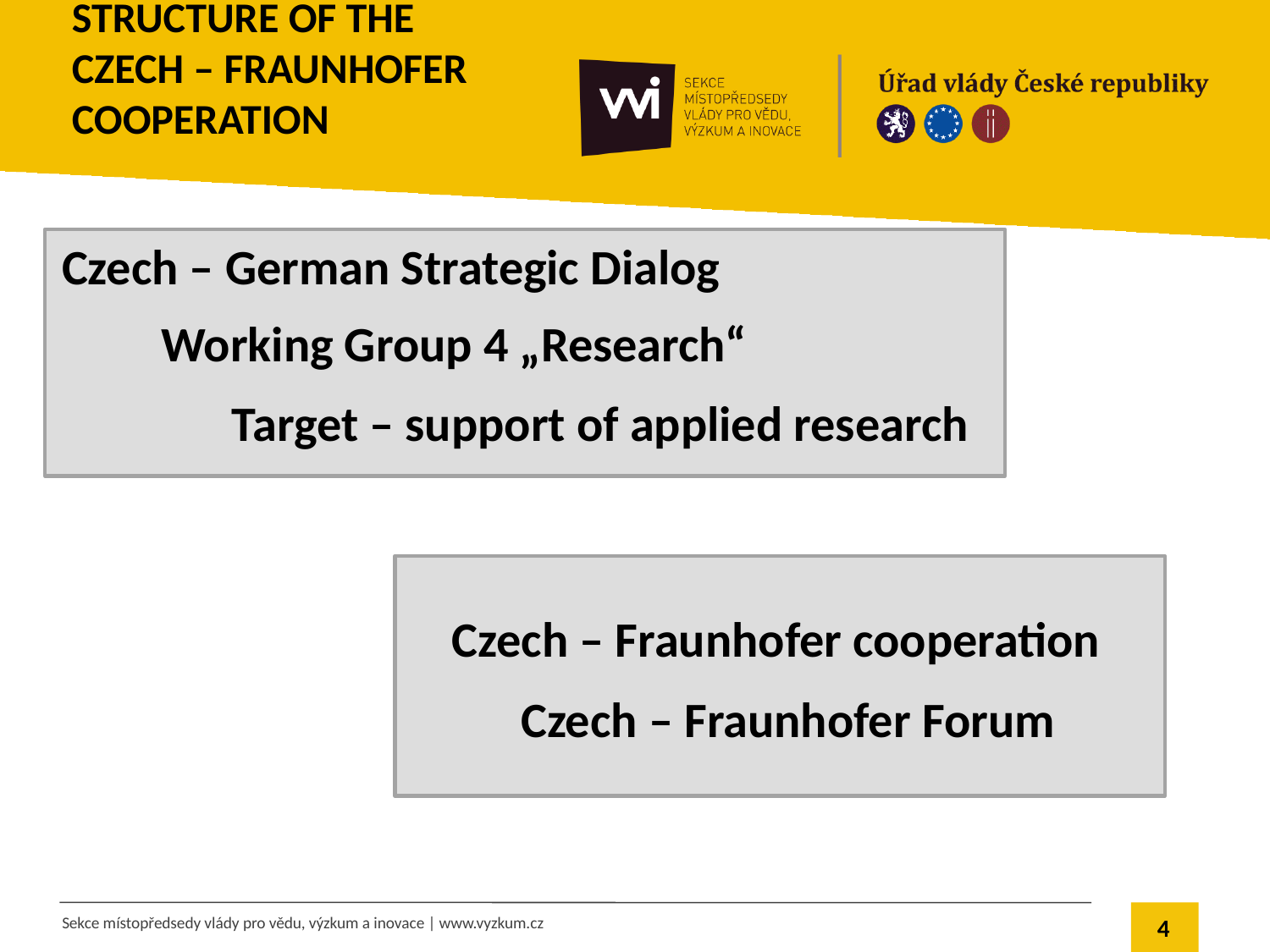

# Structure of the Czech – Fraunhofer cooperation

Czech – German Strategic Dialog
Working Group 4 „Research“
Target – support of applied research

Czech – Fraunhofer cooperation
Czech – Fraunhofer Forum
4